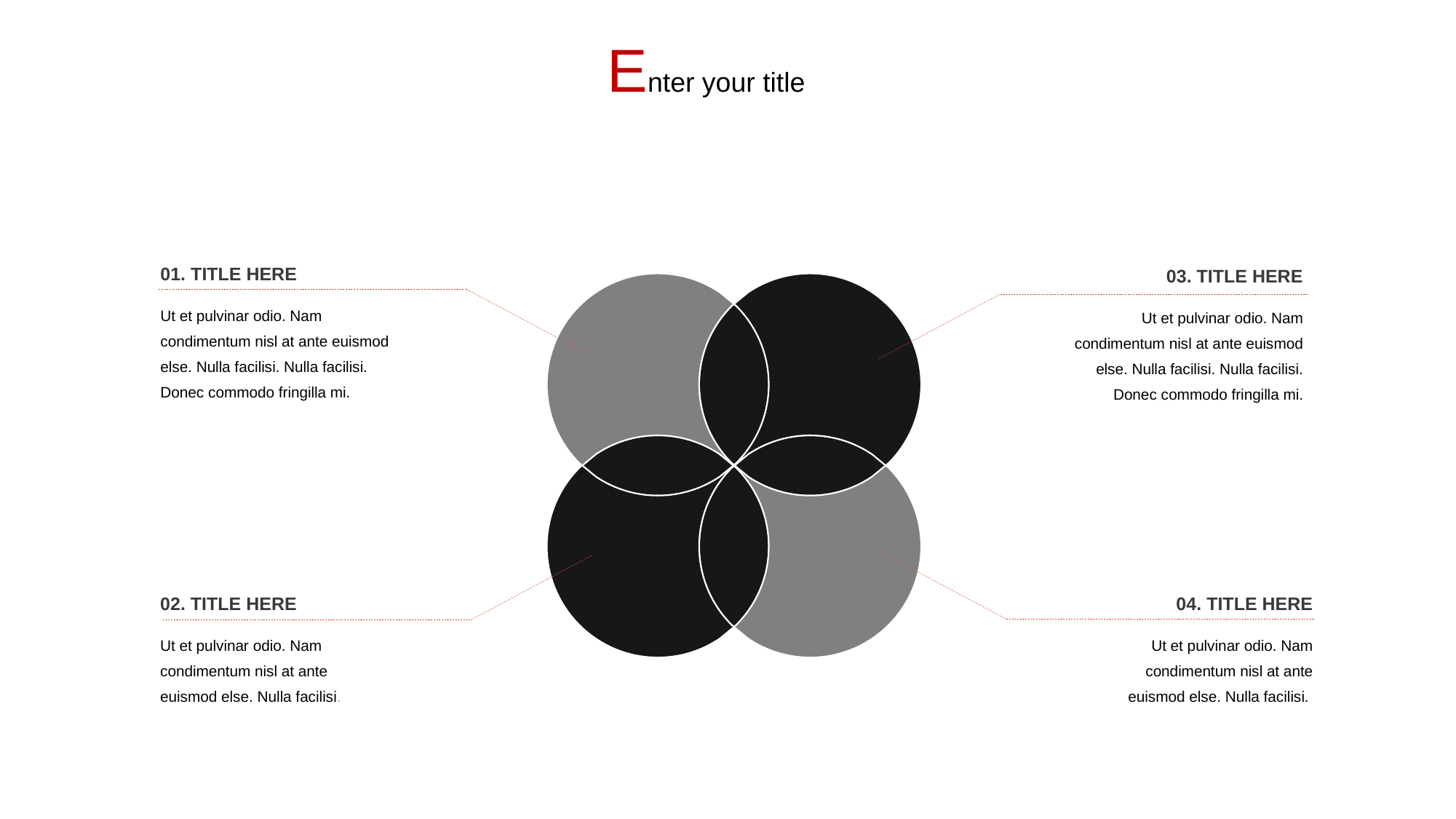

Enter your title
01. TITLE HERE
Ut et pulvinar odio. Nam condimentum nisl at ante euismod else. Nulla facilisi. Nulla facilisi. Donec commodo fringilla mi.
03. TITLE HERE
Ut et pulvinar odio. Nam condimentum nisl at ante euismod else. Nulla facilisi. Nulla facilisi. Donec commodo fringilla mi.

02. TITLE HERE
Ut et pulvinar odio. Nam condimentum nisl at ante euismod else. Nulla facilisi.
04. TITLE HERE
Ut et pulvinar odio. Nam condimentum nisl at ante euismod else. Nulla facilisi.